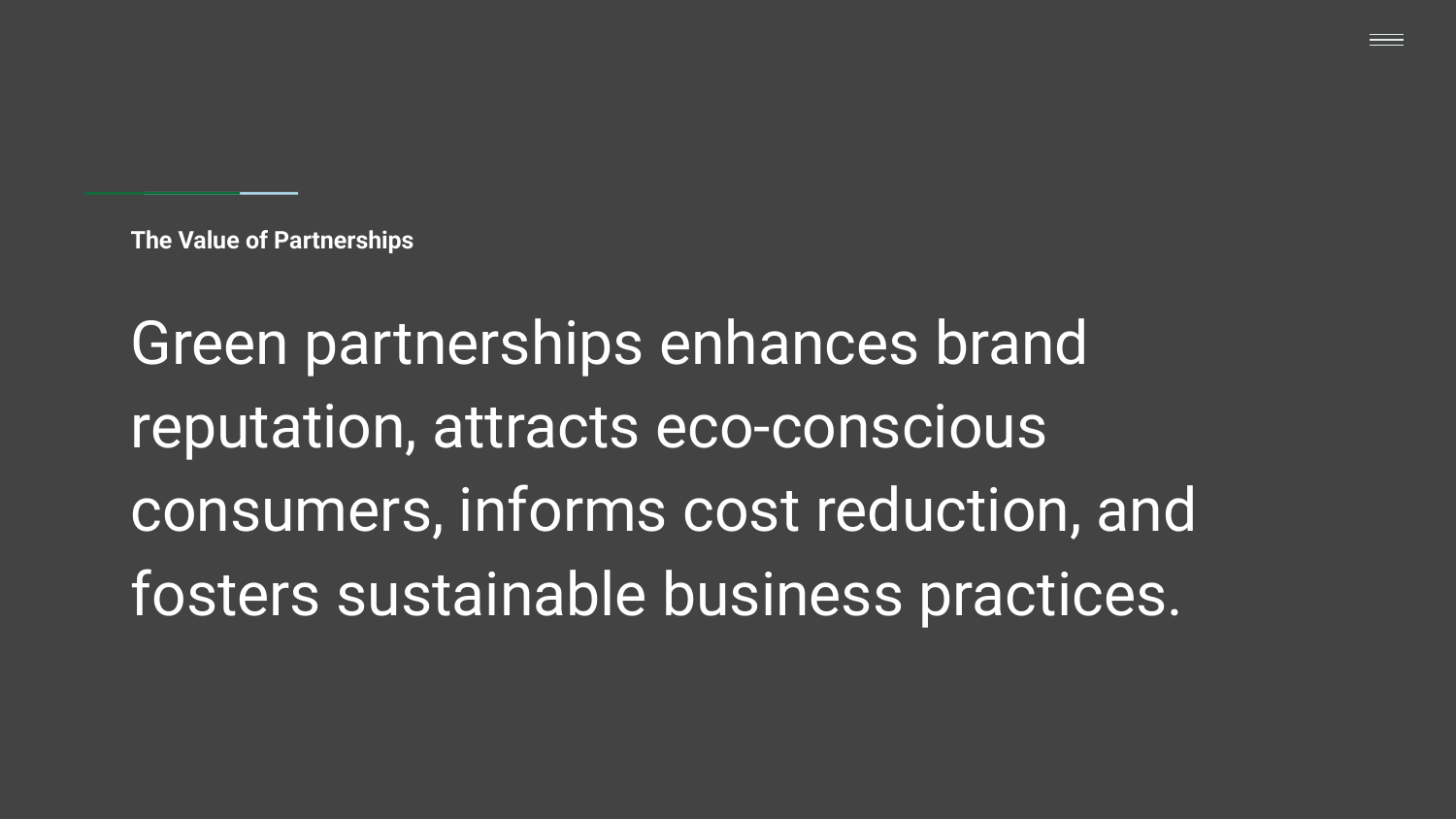

# The Value of Partnerships
Green partnerships enhances brand reputation, attracts eco-conscious consumers, informs cost reduction, and fosters sustainable business practices.